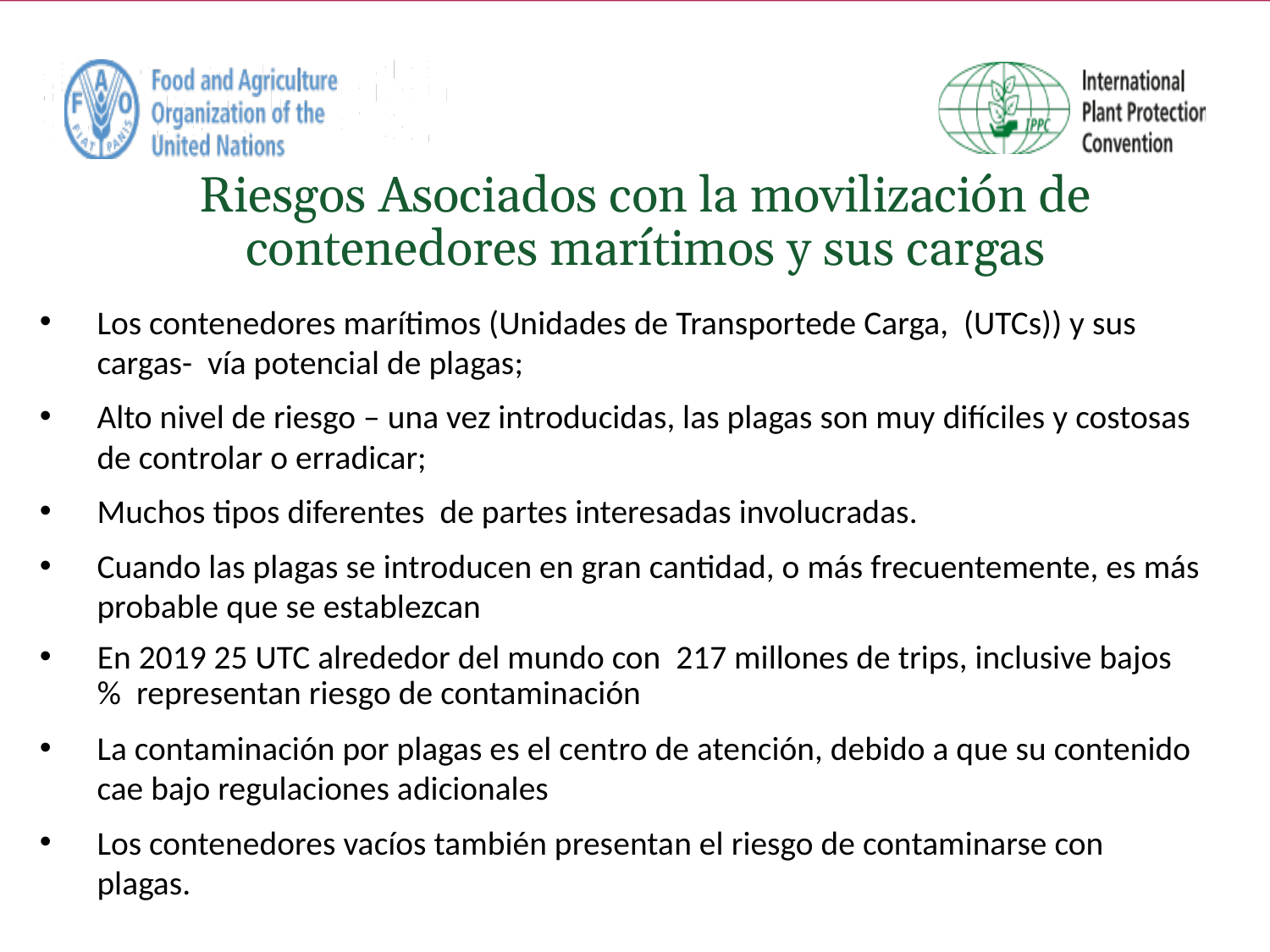

# Riesgos Asociados con la movilización de contenedores marítimos y sus cargas
Los contenedores marítimos (Unidades de Transportede Carga,  (UTCs)) y sus cargas-  vía potencial de plagas;
Alto nivel de riesgo – una vez introducidas, las plagas son muy difíciles y costosas de controlar o erradicar;
Muchos tipos diferentes  de partes interesadas involucradas.
Cuando las plagas se introducen en gran cantidad, o más frecuentemente, es más probable que se establezcan
En 2019 25 UTC alrededor del mundo con  217 millones de trips, inclusive bajos %  representan riesgo de contaminación
La contaminación por plagas es el centro de atención, debido a que su contenido cae bajo regulaciones adicionales
Los contenedores vacíos también presentan el riesgo de contaminarse con plagas.